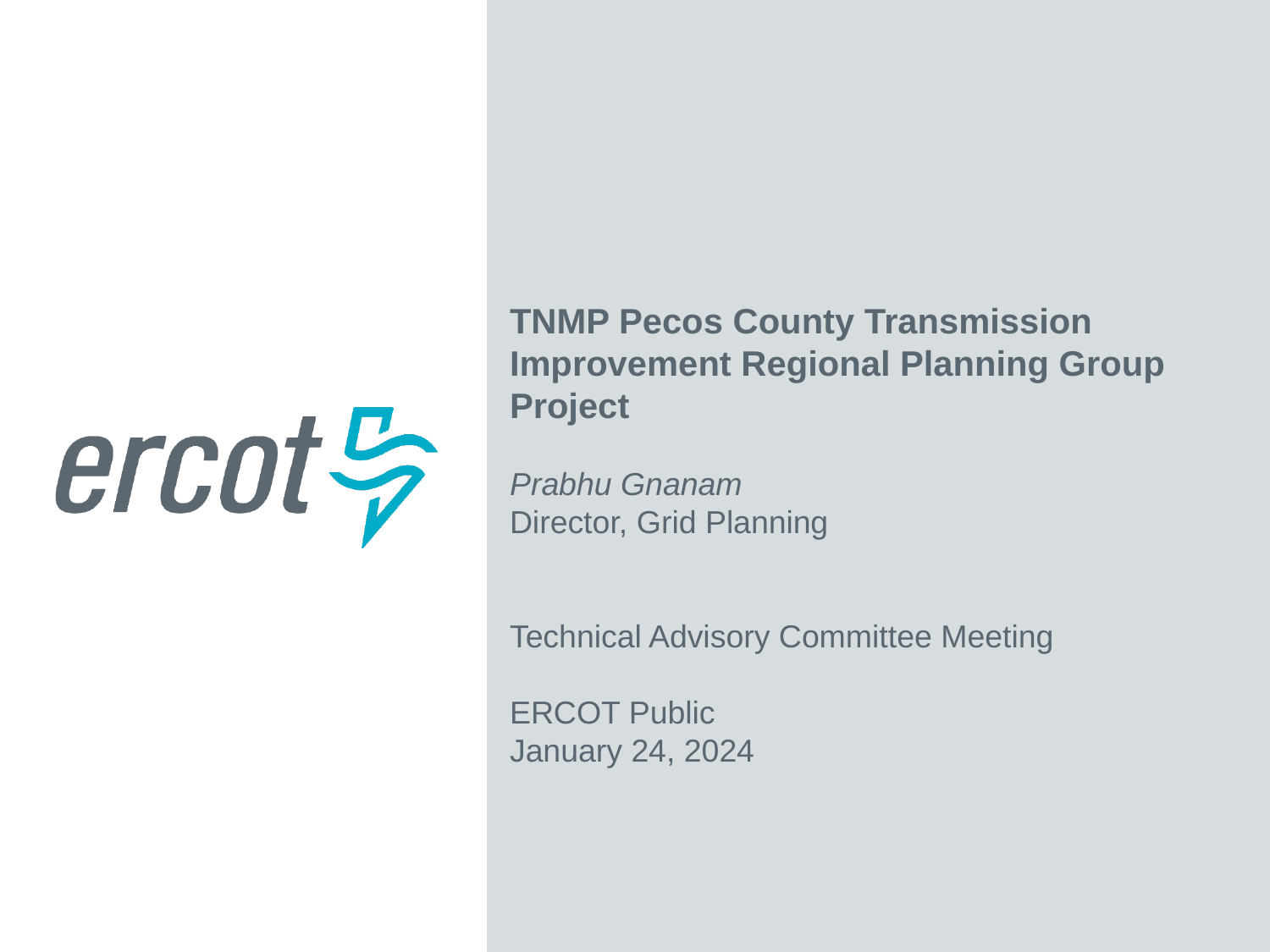

TNMP Pecos County Transmission Improvement Regional Planning Group Project

Prabhu Gnanam
Director, Grid Planning

Technical Advisory Committee Meeting

ERCOT Public
January 24, 2024